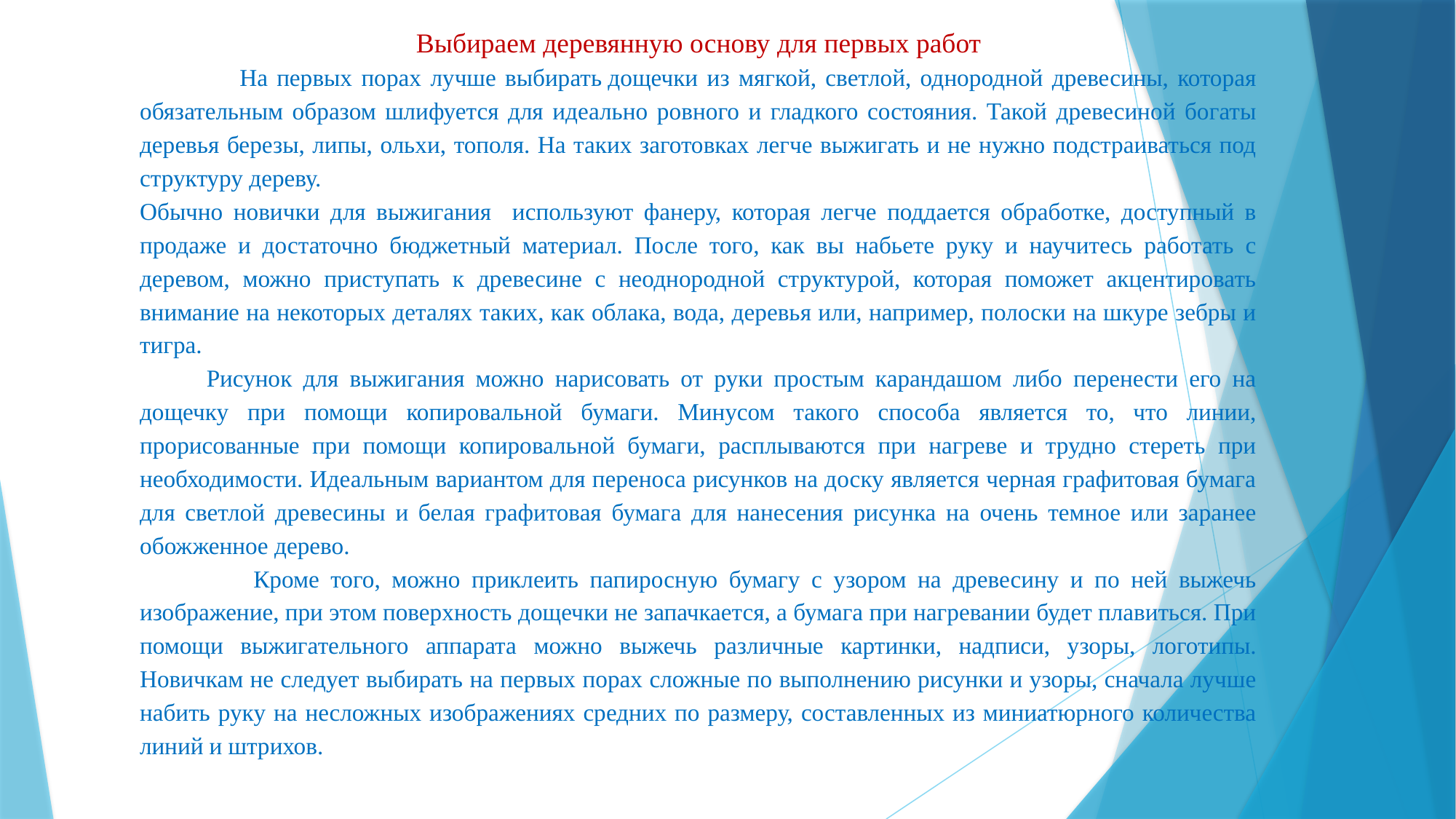

Выбираем деревянную основу для первых работ
           На первых порах лучше выбирать дощечки из мягкой, светлой, однородной древесины, которая обязательным образом шлифуется для идеально ровного и гладкого состояния. Такой древесиной богаты деревья березы, липы, ольхи, тополя. На таких заготовках легче выжигать и не нужно подстраиваться под структуру дереву.
Обычно новички для выжигания  используют фанеру, которая легче поддается обработке, доступный в продаже и достаточно бюджетный материал. После того, как вы набьете руку и научитесь работать с деревом, можно приступать к древесине с неоднородной структурой, которая поможет акцентировать внимание на некоторых деталях таких, как облака, вода, деревья или, например, полоски на шкуре зебры и тигра.
      Рисунок для выжигания можно нарисовать от руки простым карандашом либо перенести его на дощечку при помощи копировальной бумаги. Минусом такого способа является то, что линии, прорисованные при помощи копировальной бумаги, расплываются при нагреве и трудно стереть при необходимости. Идеальным вариантом для переноса рисунков на доску является черная графитовая бумага для светлой древесины и белая графитовая бумага для нанесения рисунка на очень темное или заранее обожженное дерево.
          Кроме того, можно приклеить папиросную бумагу с узором на древесину и по ней выжечь изображение, при этом поверхность дощечки не запачкается, а бумага при нагревании будет плавиться. При помощи выжигательного аппарата можно выжечь различные картинки, надписи, узоры, логотипы. Новичкам не следует выбирать на первых порах сложные по выполнению рисунки и узоры, сначала лучше набить руку на несложных изображениях средних по размеру, составленных из миниатюрного количества линий и штрихов.